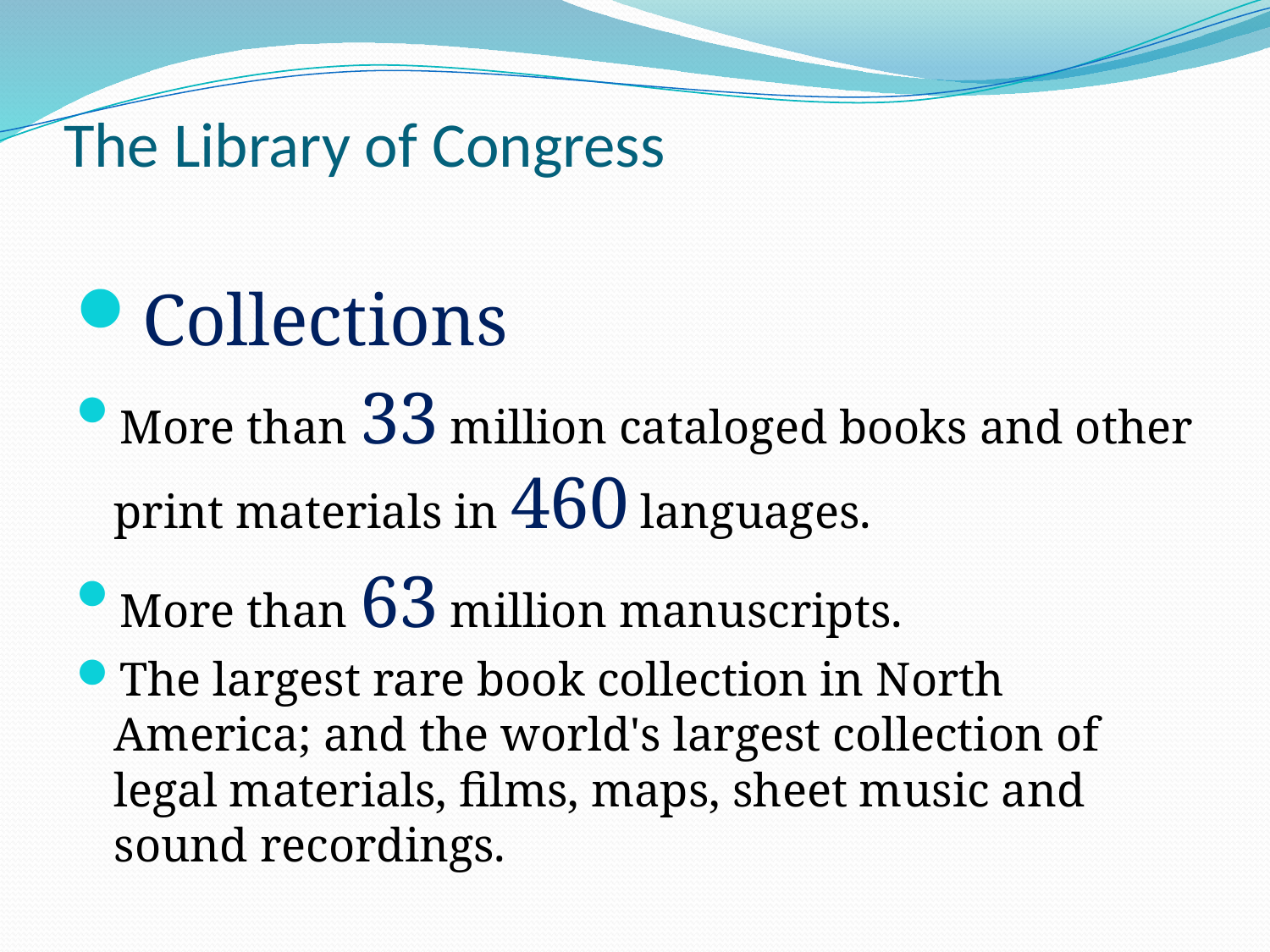

# The Library of Congress
Collections
More than 33 million cataloged books and other print materials in 460 languages.
More than 63 million manuscripts.
The largest rare book collection in North America; and the world's largest collection of legal materials, films, maps, sheet music and sound recordings.